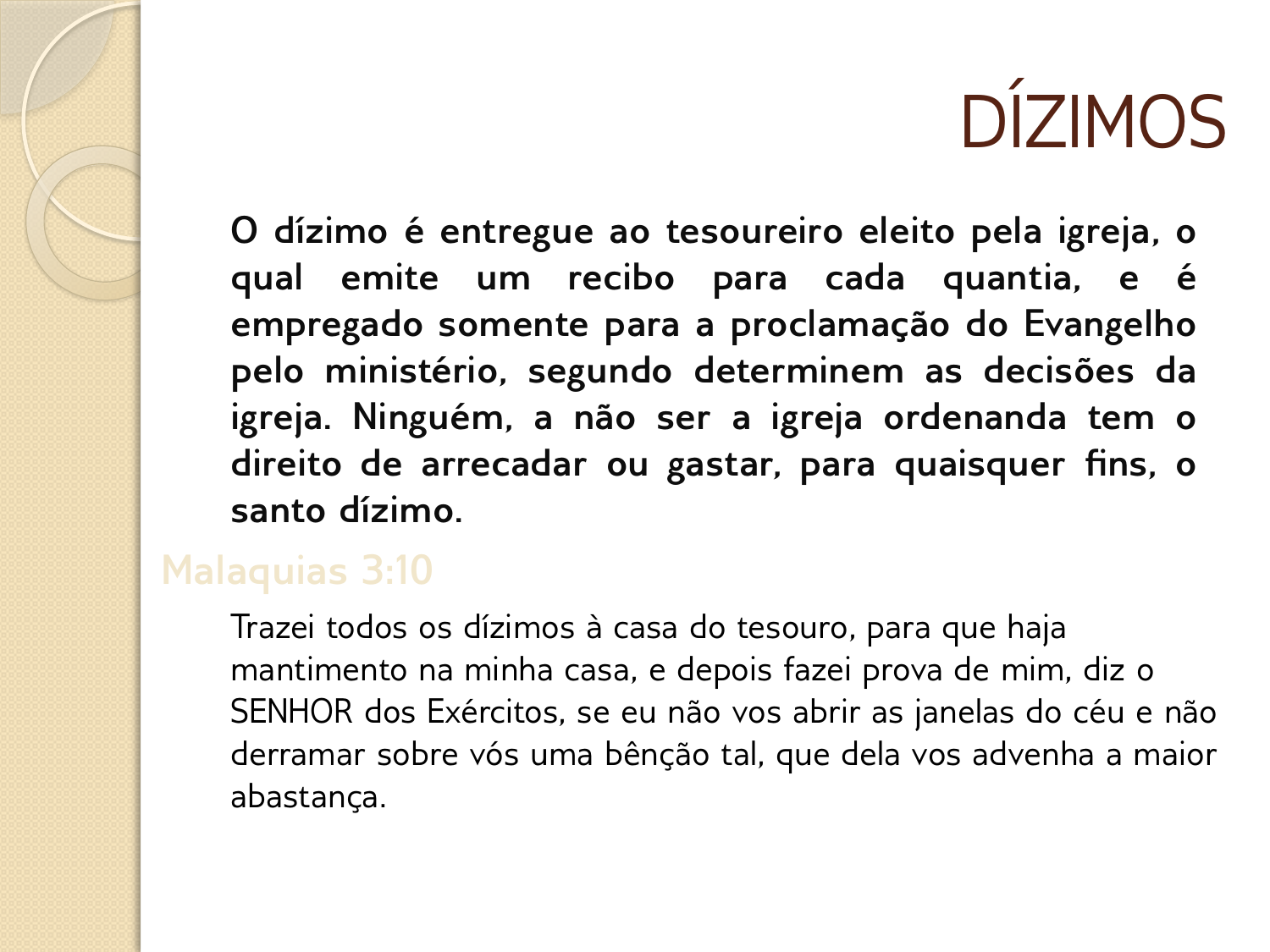

# DÍZIMOS
O dízimo é entregue ao tesoureiro eleito pela igreja, o qual emite um recibo para cada quantia, e é empregado somente para a proclamação do Evangelho pelo ministério, segundo determinem as decisões da igreja. Ninguém, a não ser a igreja ordenanda tem o direito de arrecadar ou gastar, para quaisquer fins, o santo dízimo.
Malaquias 3:10
Trazei todos os dízimos à casa do tesouro, para que haja mantimento na minha casa, e depois fazei prova de mim, diz o SENHOR dos Exércitos, se eu não vos abrir as janelas do céu e não derramar sobre vós uma bênção tal, que dela vos advenha a maior abastança.